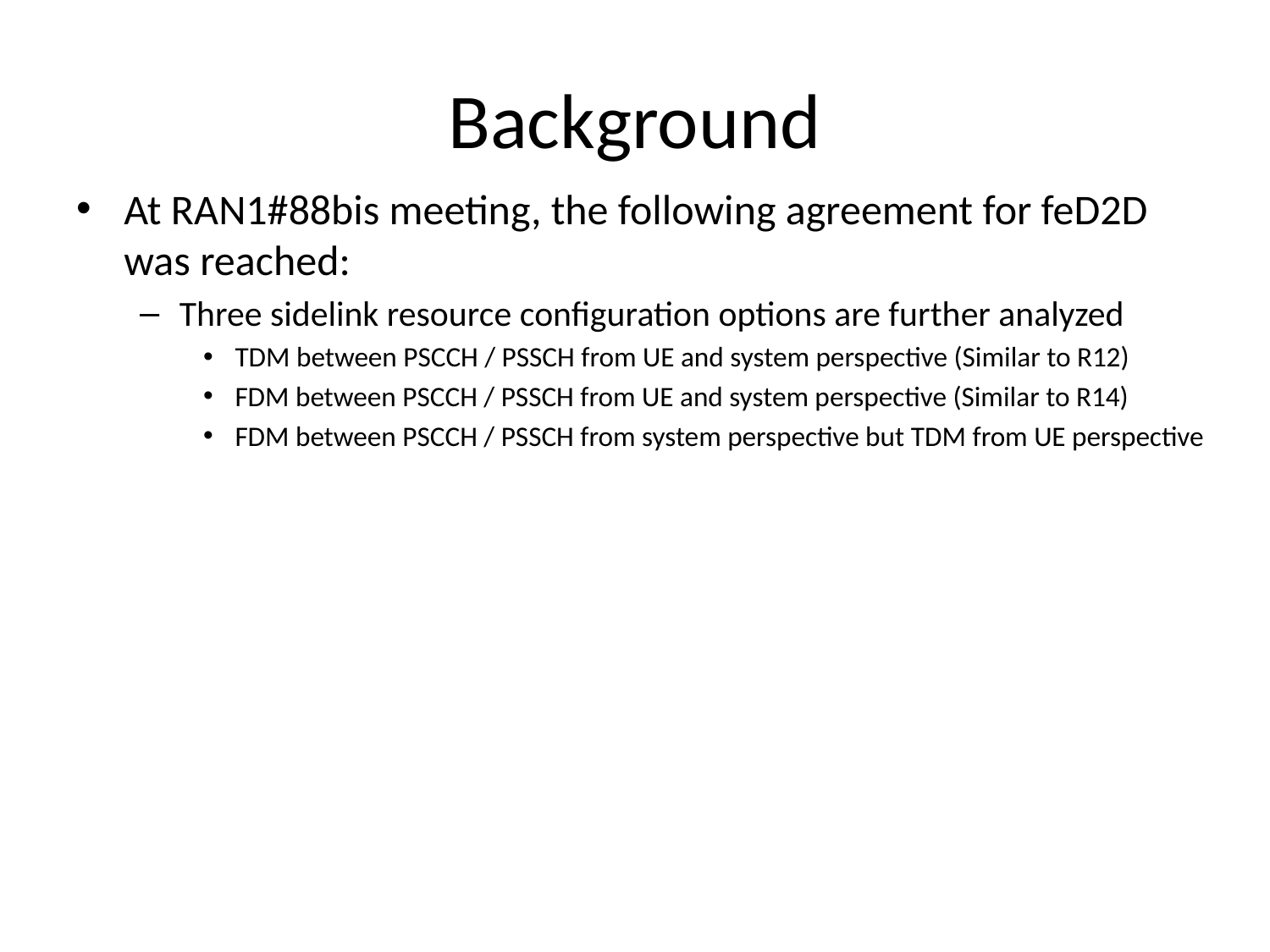

# Background
At RAN1#88bis meeting, the following agreement for feD2D was reached:
Three sidelink resource configuration options are further analyzed
TDM between PSCCH / PSSCH from UE and system perspective (Similar to R12)
FDM between PSCCH / PSSCH from UE and system perspective (Similar to R14)
FDM between PSCCH / PSSCH from system perspective but TDM from UE perspective